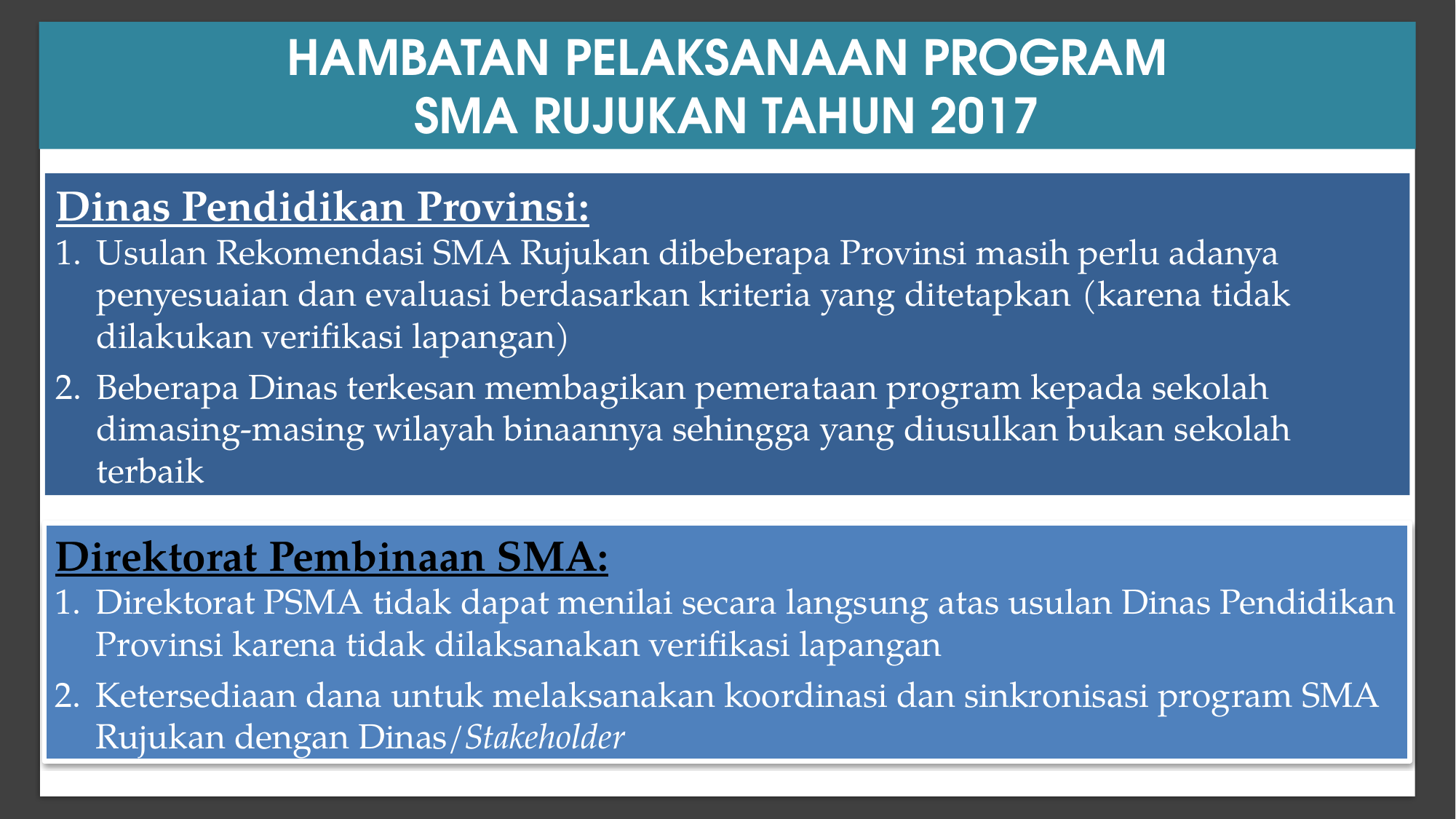

HAMBATAN PELAKSANAAN PROGRAM
SMA RUJUKAN TAHUN 2017
Dinas Pendidikan Provinsi:
Usulan Rekomendasi SMA Rujukan dibeberapa Provinsi masih perlu adanya penyesuaian dan evaluasi berdasarkan kriteria yang ditetapkan (karena tidak dilakukan verifikasi lapangan)
Beberapa Dinas terkesan membagikan pemerataan program kepada sekolah dimasing-masing wilayah binaannya sehingga yang diusulkan bukan sekolah terbaik
Direktorat Pembinaan SMA:
Direktorat PSMA tidak dapat menilai secara langsung atas usulan Dinas Pendidikan Provinsi karena tidak dilaksanakan verifikasi lapangan
Ketersediaan dana untuk melaksanakan koordinasi dan sinkronisasi program SMA Rujukan dengan Dinas/Stakeholder